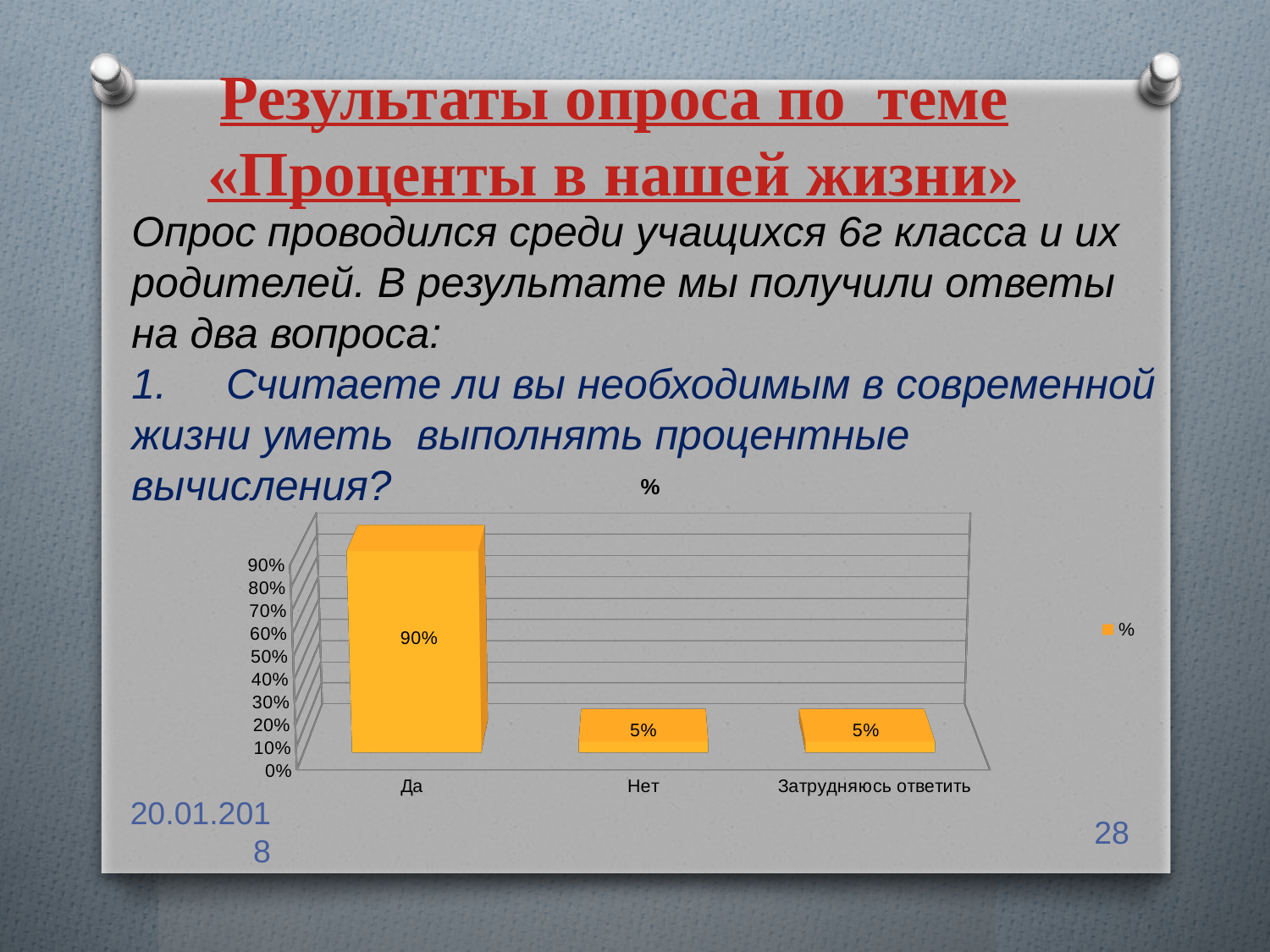

Результаты опроса по  теме «Проценты в нашей жизни»
Опрос проводился среди учащихся 6г класса и их родителей. В результате мы получили ответы на два вопроса:
1.     Считаете ли вы необходимым в современной жизни уметь  выполнять процентные вычисления?

[unsupported chart]

20.01.2018
28